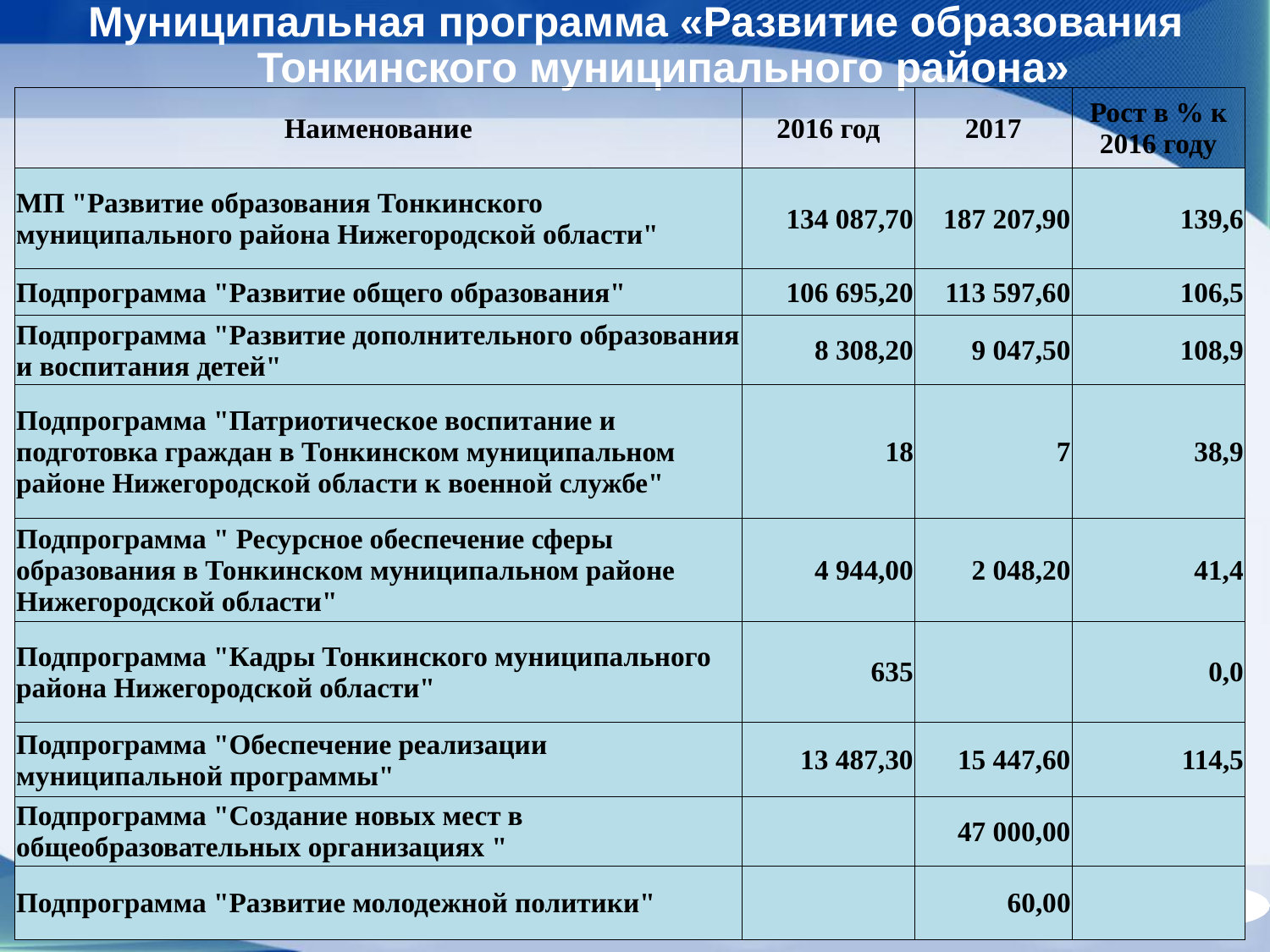

Муниципальная программа «Развитие образования Тонкинского муниципального района»
| Наименование | 2016 год | 2017 | Рост в % к 2016 году |
| --- | --- | --- | --- |
| МП "Развитие образования Тонкинского муниципального района Нижегородской области" | 134 087,70 | 187 207,90 | 139,6 |
| Подпрограмма "Развитие общего образования" | 106 695,20 | 113 597,60 | 106,5 |
| Подпрограмма "Развитие дополнительного образования и воспитания детей" | 8 308,20 | 9 047,50 | 108,9 |
| Подпрограмма "Патриотическое воспитание и подготовка граждан в Тонкинском муниципальном районе Нижегородской области к военной службе" | 18 | 7 | 38,9 |
| Подпрограмма " Ресурсное обеспечение сферы образования в Тонкинском муниципальном районе Нижегородской области" | 4 944,00 | 2 048,20 | 41,4 |
| Подпрограмма "Кадры Тонкинского муниципального района Нижегородской области" | 635 |  | 0,0 |
| Подпрограмма "Обеспечение реализации муниципальной программы" | 13 487,30 | 15 447,60 | 114,5 |
| Подпрограмма "Создание новых мест в общеобразовательных организациях " |  | 47 000,00 |  |
| Подпрограмма "Развитие молодежной политики" |  | 60,00 |  |

26